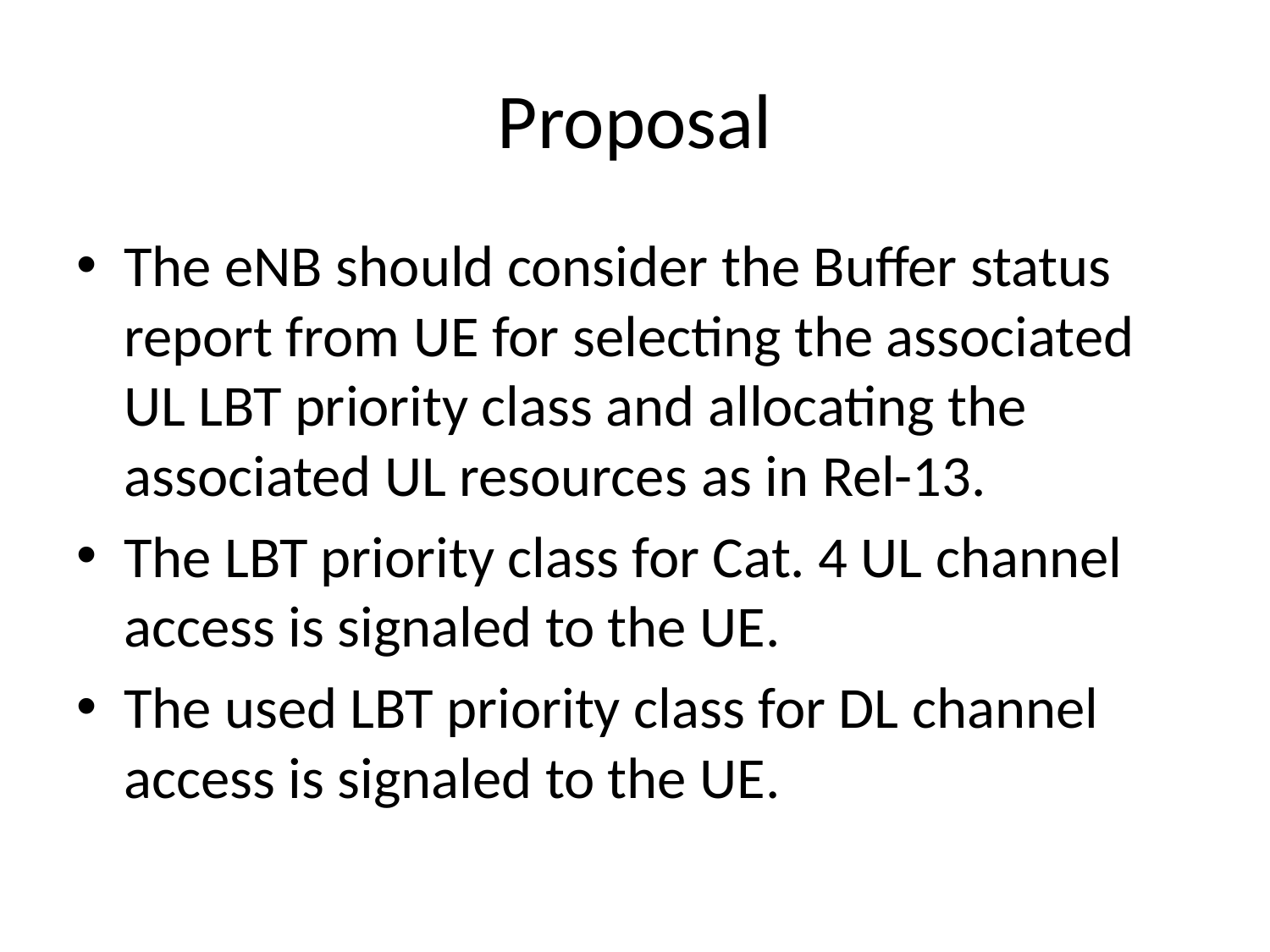

# Proposal
The eNB should consider the Buffer status report from UE for selecting the associated UL LBT priority class and allocating the associated UL resources as in Rel-13.
The LBT priority class for Cat. 4 UL channel access is signaled to the UE.
The used LBT priority class for DL channel access is signaled to the UE.